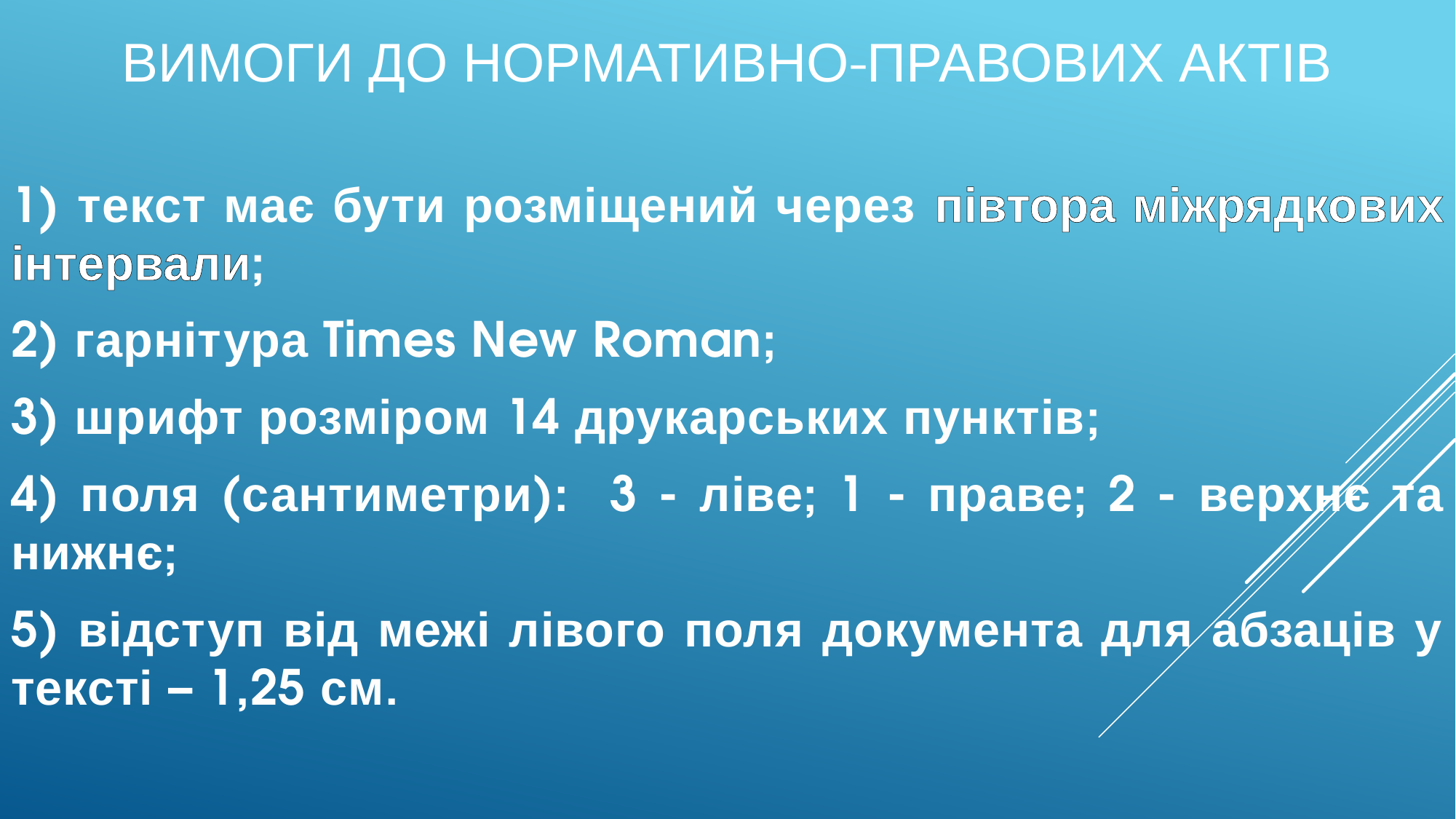

# Вимоги до нормативно-правових актів
1) текст має бути розміщений через півтора міжрядкових інтервали;
2) гарнітура Times New Roman;
3) шрифт розміром 14 друкарських пунктів;
4) поля (сантиметри):  3 - ліве; 1 - праве; 2 - верхнє та нижнє;
5) відступ від межі лівого поля документа для абзаців у тексті – 1,25 см.